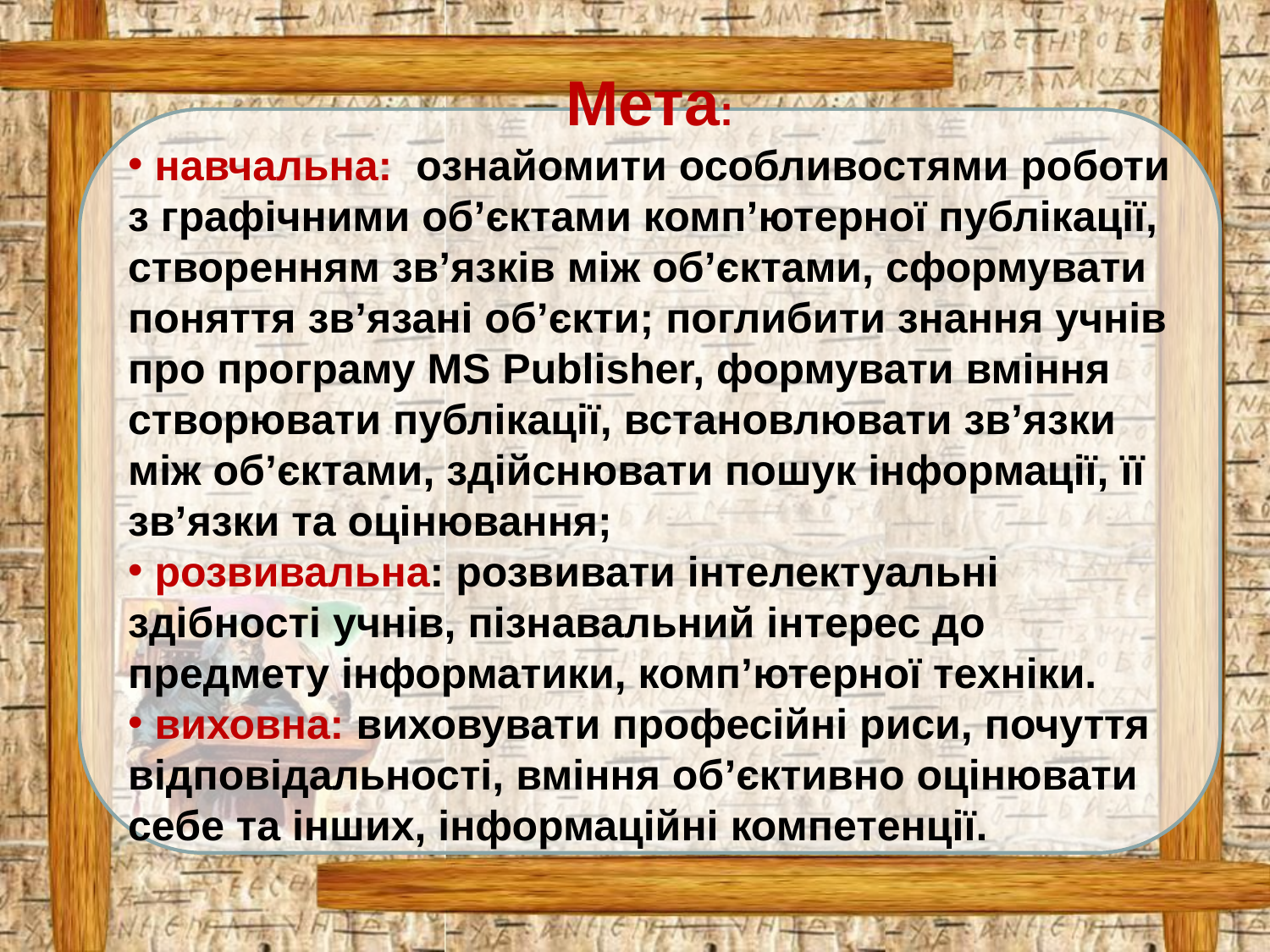

#
Мета:
 навчальна:  ознайомити особливостями роботи з графічними об’єктами комп’ютерної публікації, створенням зв’язків між об’єктами, сформувати поняття зв’язані об’єкти; поглибити знання учнів про програму MS Publisher, формувати вміння створювати публікації, встановлювати зв’язки між об’єктами, здійснювати пошук інформації, її зв’язки та оцінювання;
 розвивальна: розвивати інтелектуальні здібності учнів, пізнавальний інтерес до предмету інформатики, комп’ютерної техніки.
 виховна: виховувати професійні риси, почуття відповідальності, вміння об’єктивно оцінювати себе та інших, інформаційні компетенції.